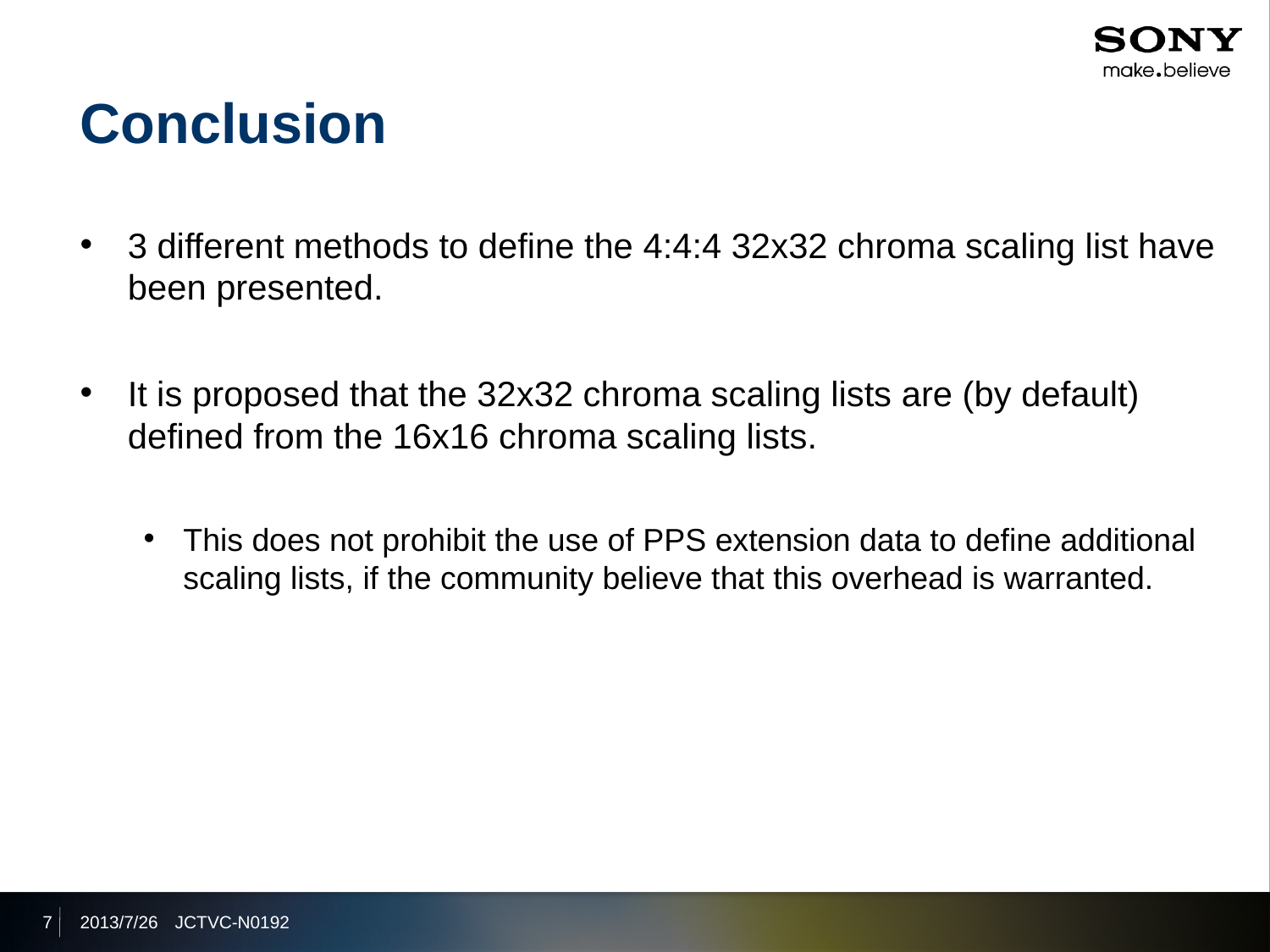

# Conclusion

3 different methods to define the 4:4:4 32x32 chroma scaling list have been presented.

It is proposed that the 32x32 chroma scaling lists are (by default) defined from the 16x16 chroma scaling lists.

This does not prohibit the use of PPS extension data to define additional scaling lists, if the community believe that this overhead is warranted.

7
2013/7/26
JCTVC-N0192